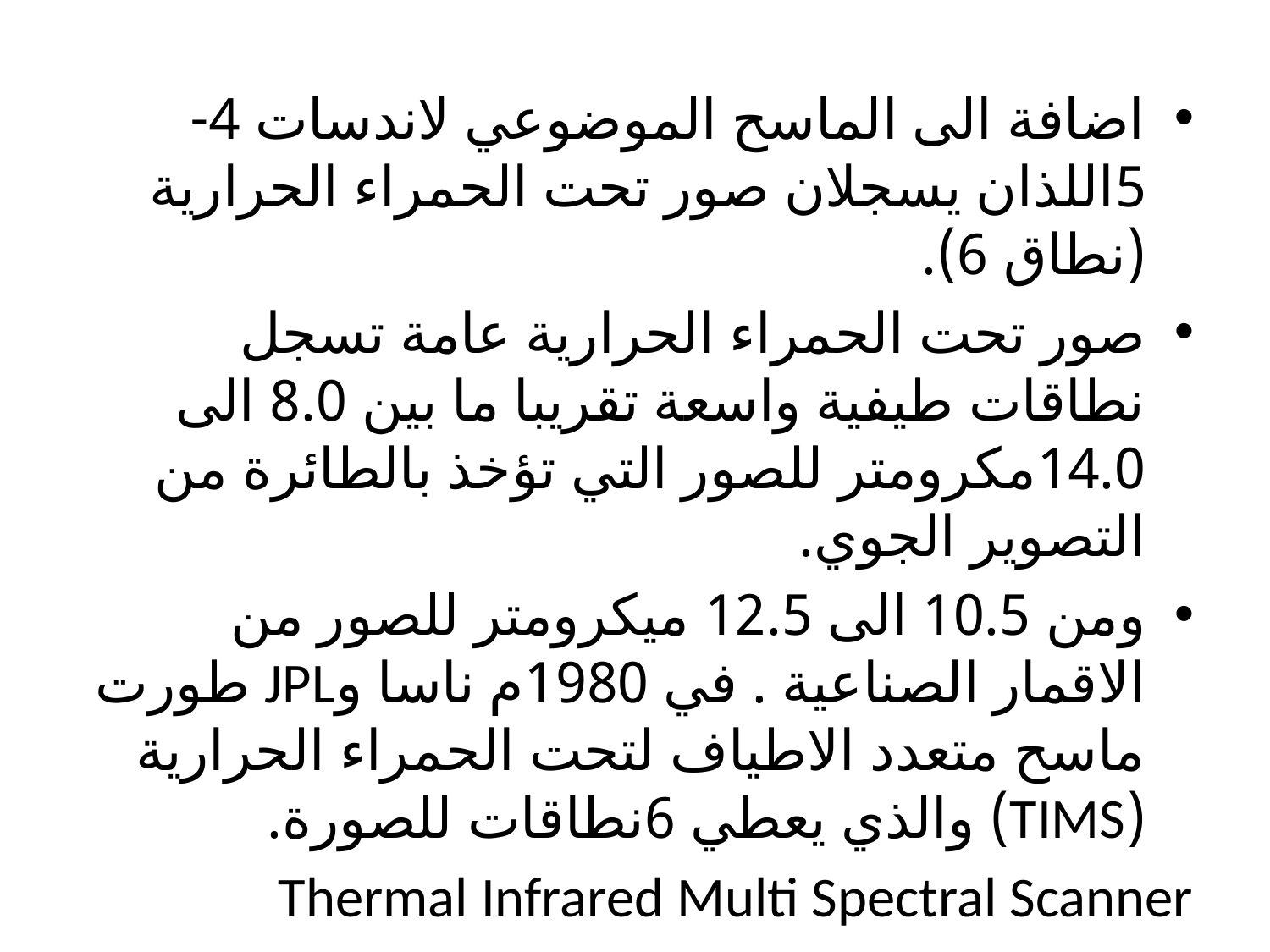

اضافة الى الماسح الموضوعي لاندسات 4-5اللذان يسجلان صور تحت الحمراء الحرارية (نطاق 6).
صور تحت الحمراء الحرارية عامة تسجل نطاقات طيفية واسعة تقريبا ما بين 8.0 الى 14.0مكرومتر للصور التي تؤخذ بالطائرة من التصوير الجوي.
ومن 10.5 الى 12.5 ميكرومتر للصور من الاقمار الصناعية . في 1980م ناسا وJPL طورت ماسح متعدد الاطياف لتحت الحمراء الحرارية (TIMS) والذي يعطي 6نطاقات للصورة.
Thermal Infrared Multi Spectral Scanner